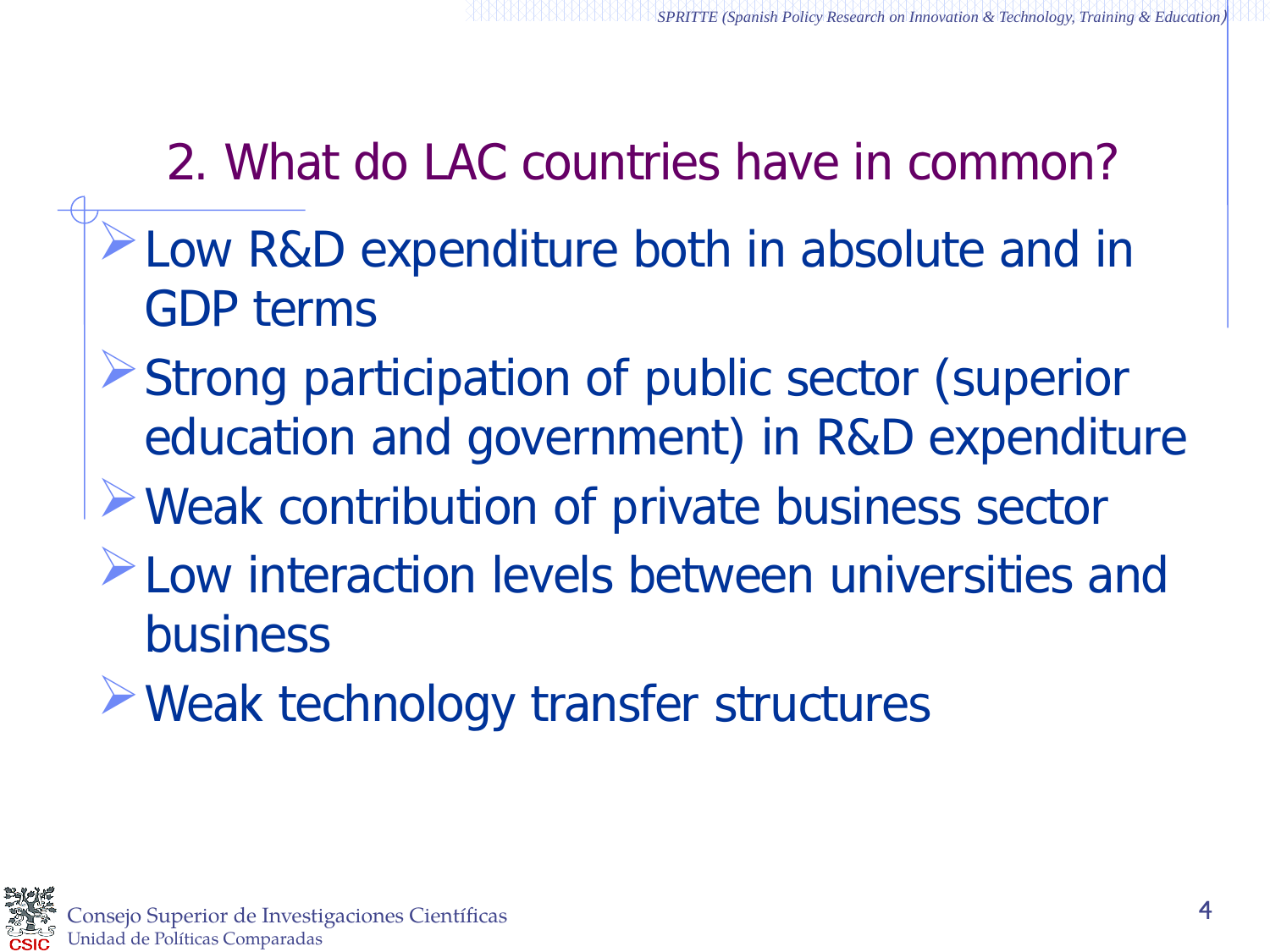

# 2. What do LAC countries have in common?
Low R&D expenditure both in absolute and in GDP terms
Strong participation of public sector (superior education and government) in R&D expenditure
Weak contribution of private business sector
Low interaction levels between universities and business
Weak technology transfer structures
4